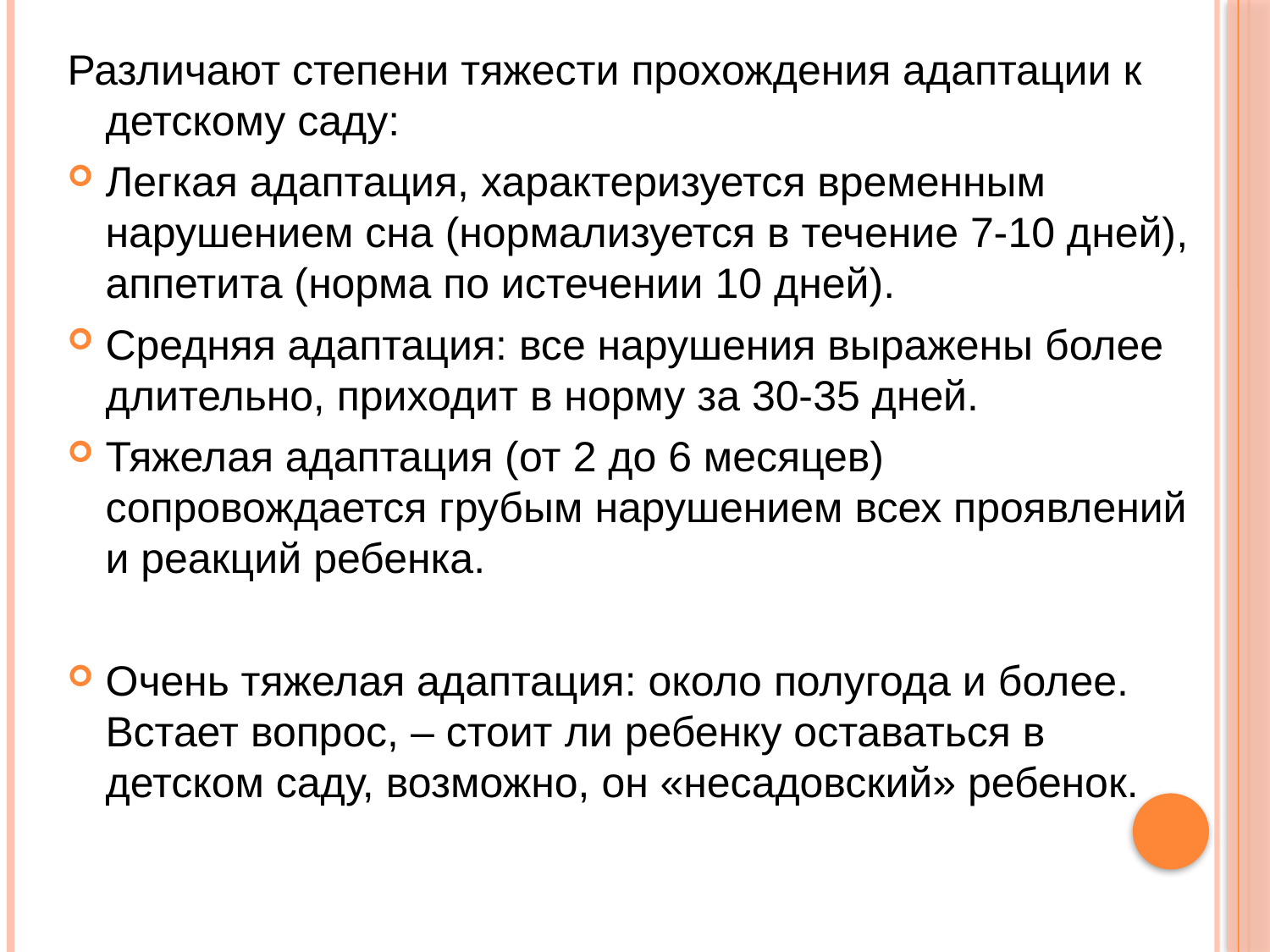

Различают степени тяжести прохождения адаптации к детскому саду:
Легкая адаптация, характеризуется временным нарушением сна (нормализуется в течение 7-10 дней), аппетита (норма по истечении 10 дней).
Средняя адаптация: все нарушения выражены более длительно, приходит в норму за 30-35 дней.
Тяжелая адаптация (от 2 до 6 месяцев) сопровождается грубым нарушением всех проявлений и реакций ребенка.

Очень тяжелая адаптация: около полугода и более. Встает вопрос, – стоит ли ребенку оставаться в детском саду, возможно, он «несадовский» ребенок.